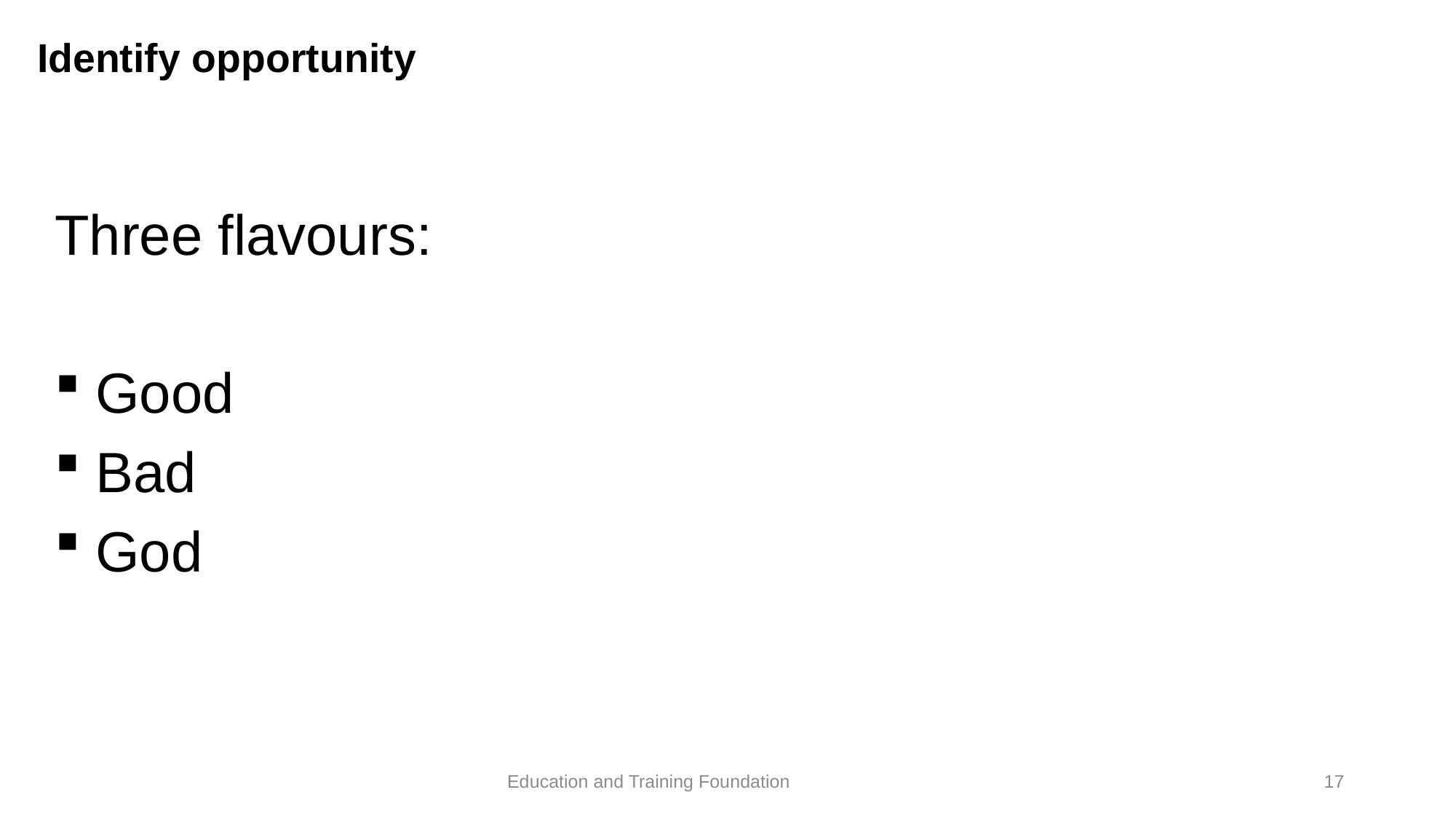

# Identify opportunity
Three flavours:

Good
Bad
God

17
Education and Training Foundation